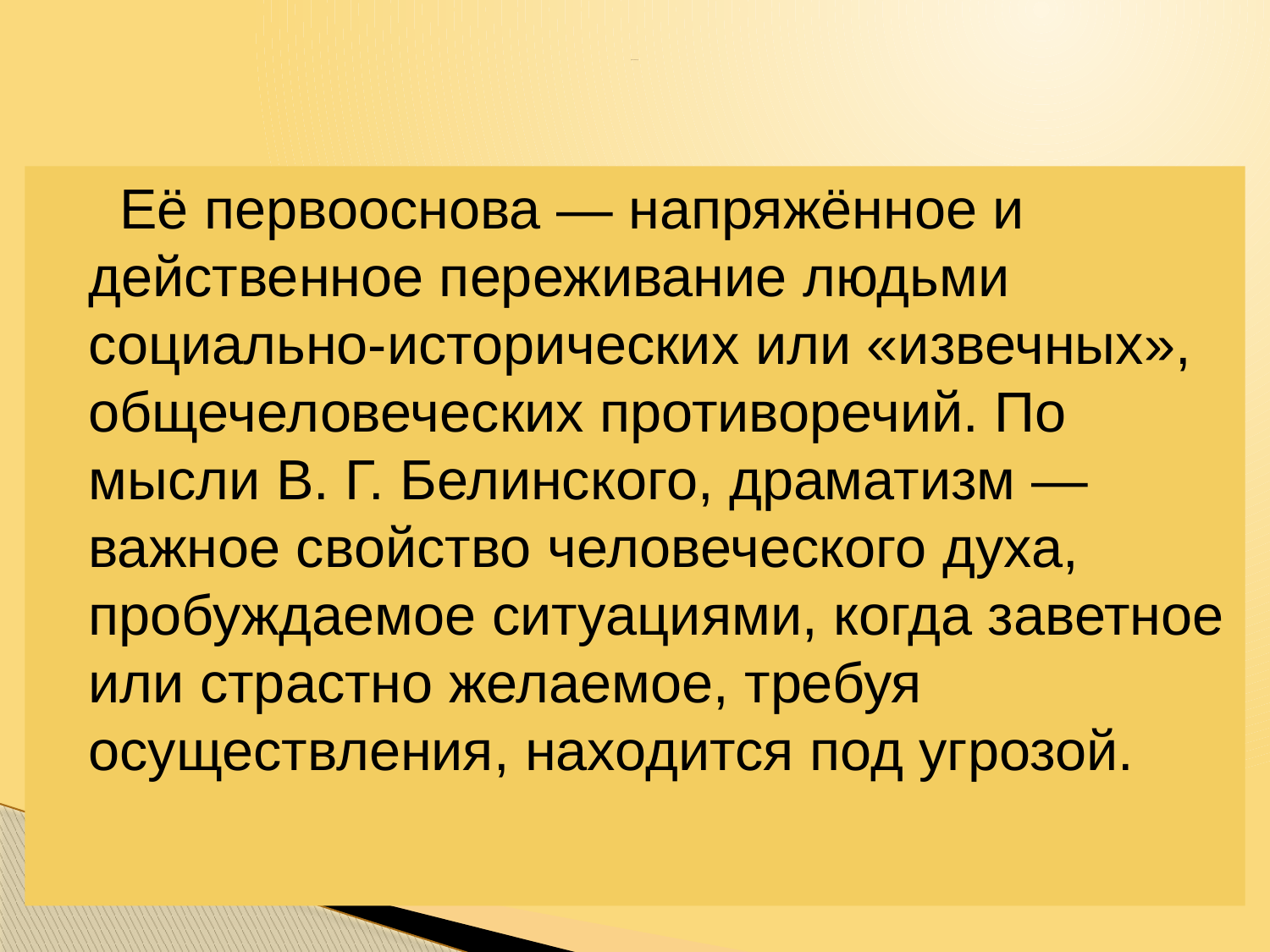

# Драма (в литературе).
     Её первооснова — напряжённое и действенное переживание людьми социально-исторических или «извечных», общечеловеческих противоречий. По мысли В. Г. Белинского, драматизм — важное свойство человеческого духа, пробуждаемое ситуациями, когда заветное или страстно желаемое, требуя осуществления, находится под угрозой.